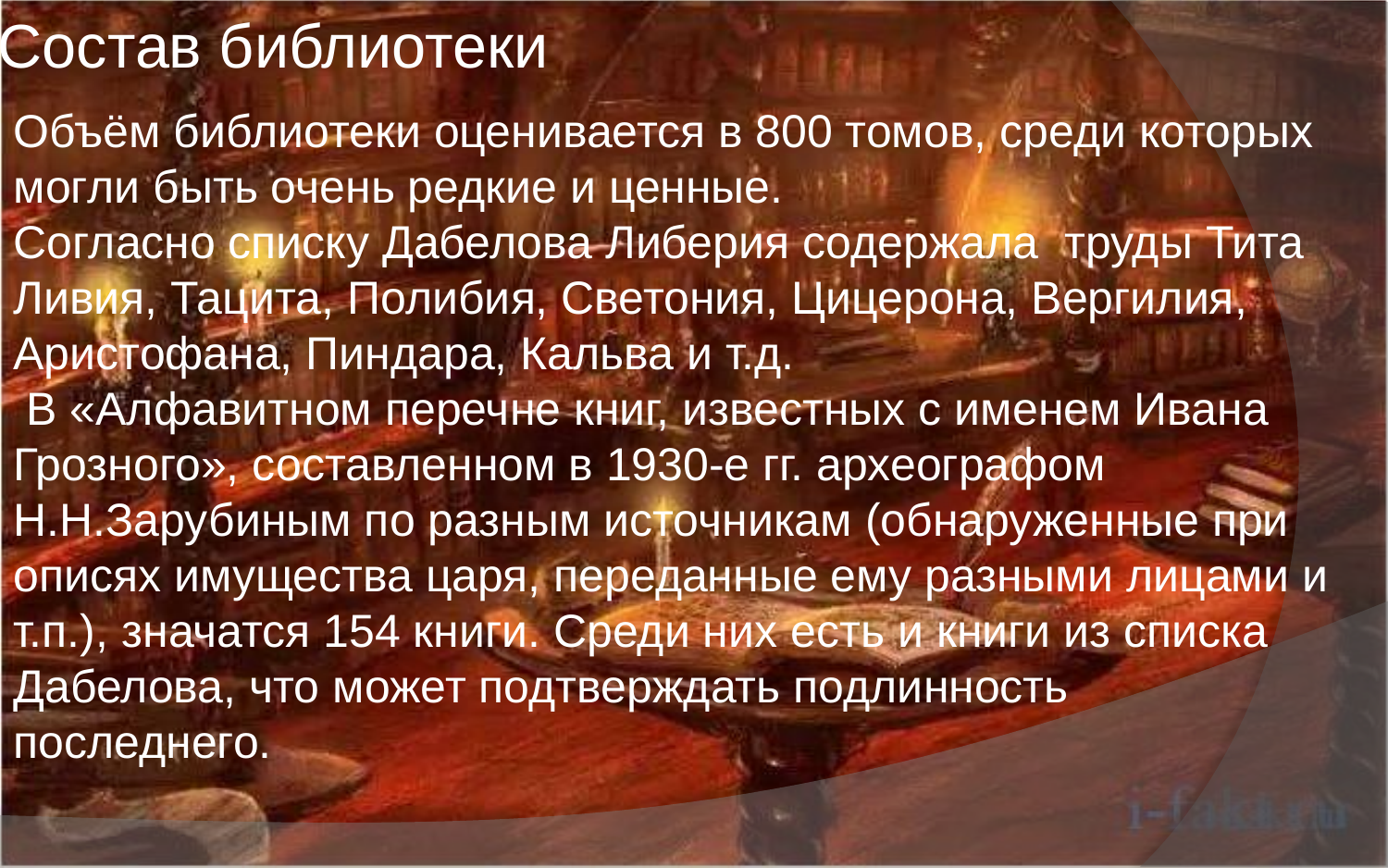

Состав библиотеки
Объём библиотеки оценивается в 800 томов, среди которых могли быть очень редкие и ценные.
Согласно списку Дабелова Либерия содержала  труды Тита Ливия, Тацита, Полибия, Светония, Цицерона, Вергилия, Аристофана, Пиндара, Кальва и т.д.
 В «Алфавитном перечне книг, известных с именем Ивана Грозного», составленном в 1930-е гг. археографом Н.Н.Зарубиным по разным источникам (обнаруженные при описях имущества царя, переданные ему разными лицами и т.п.), значатся 154 книги. Среди них есть и книги из списка Дабелова, что может подтверждать подлинность последнего.